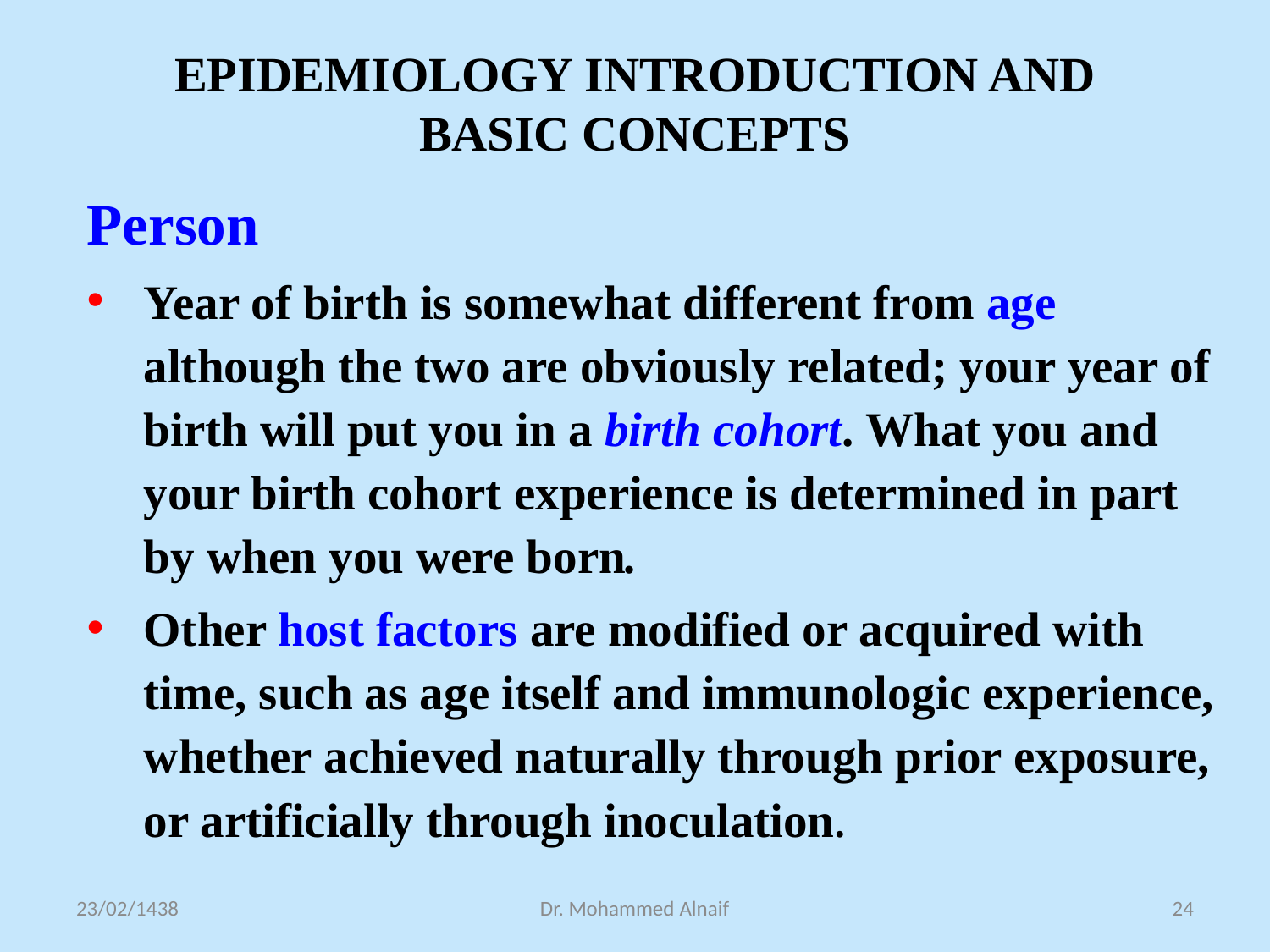

# EPIDEMIOLOGY INTRODUCTION AND BASIC CONCEPTS
Person
Year of birth is somewhat different from age although the two are obviously related; your year of birth will put you in a birth cohort. What you and your birth cohort experience is determined in part by when you were born.
Other host factors are modified or acquired with time, such as age itself and immunologic experience, whether achieved naturally through prior exposure, or artificially through inoculation.
23/02/1438
Dr. Mohammed Alnaif
24